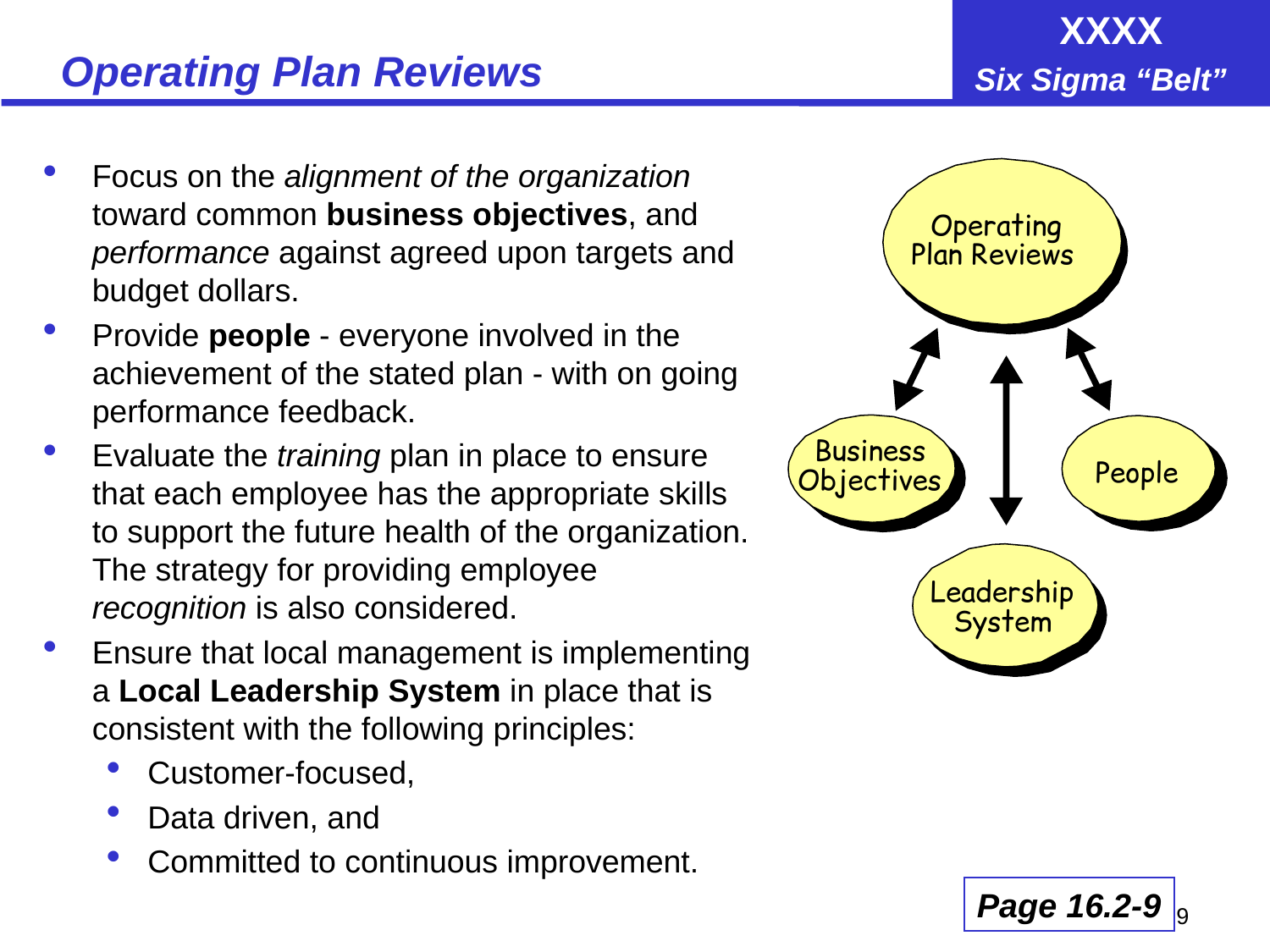

# Operating Plan Reviews
Focus on the alignment of the organization toward common business objectives, and performance against agreed upon targets and budget dollars.
Provide people - everyone involved in the achievement of the stated plan - with on going performance feedback.
Evaluate the training plan in place to ensure that each employee has the appropriate skills to support the future health of the organization.  The strategy for providing employee recognition is also considered.
Ensure that local management is implementing a Local Leadership System in place that is consistent with the following principles:
Customer-focused,
Data driven, and
Committed to continuous improvement.

Operating
Plan Reviews

Business
Objectives

People

Leadership
System
Page 16.2-9